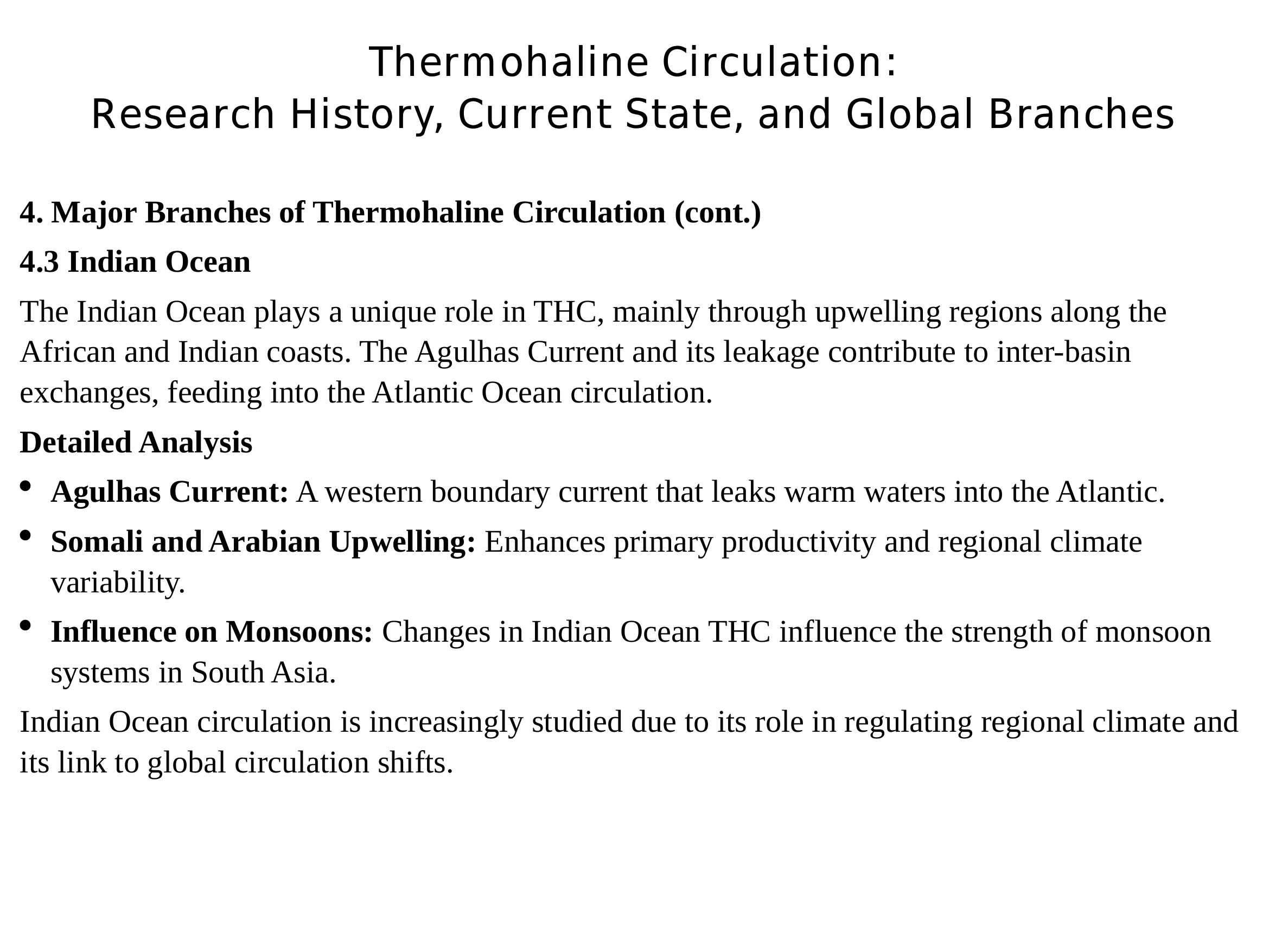

Thermohaline Circulation:
Research History, Current State, and Global Branches
4. Major Branches of Thermohaline Circulation (cont.)
4.3 Indian Ocean
The Indian Ocean plays a unique role in THC, mainly through upwelling regions along the African and Indian coasts. The Agulhas Current and its leakage contribute to inter-basin exchanges, feeding into the Atlantic Ocean circulation.
Detailed Analysis
Agulhas Current: A western boundary current that leaks warm waters into the Atlantic.
Somali and Arabian Upwelling: Enhances primary productivity and regional climate variability.
Influence on Monsoons: Changes in Indian Ocean THC influence the strength of monsoon systems in South Asia.
Indian Ocean circulation is increasingly studied due to its role in regulating regional climate and its link to global circulation shifts.